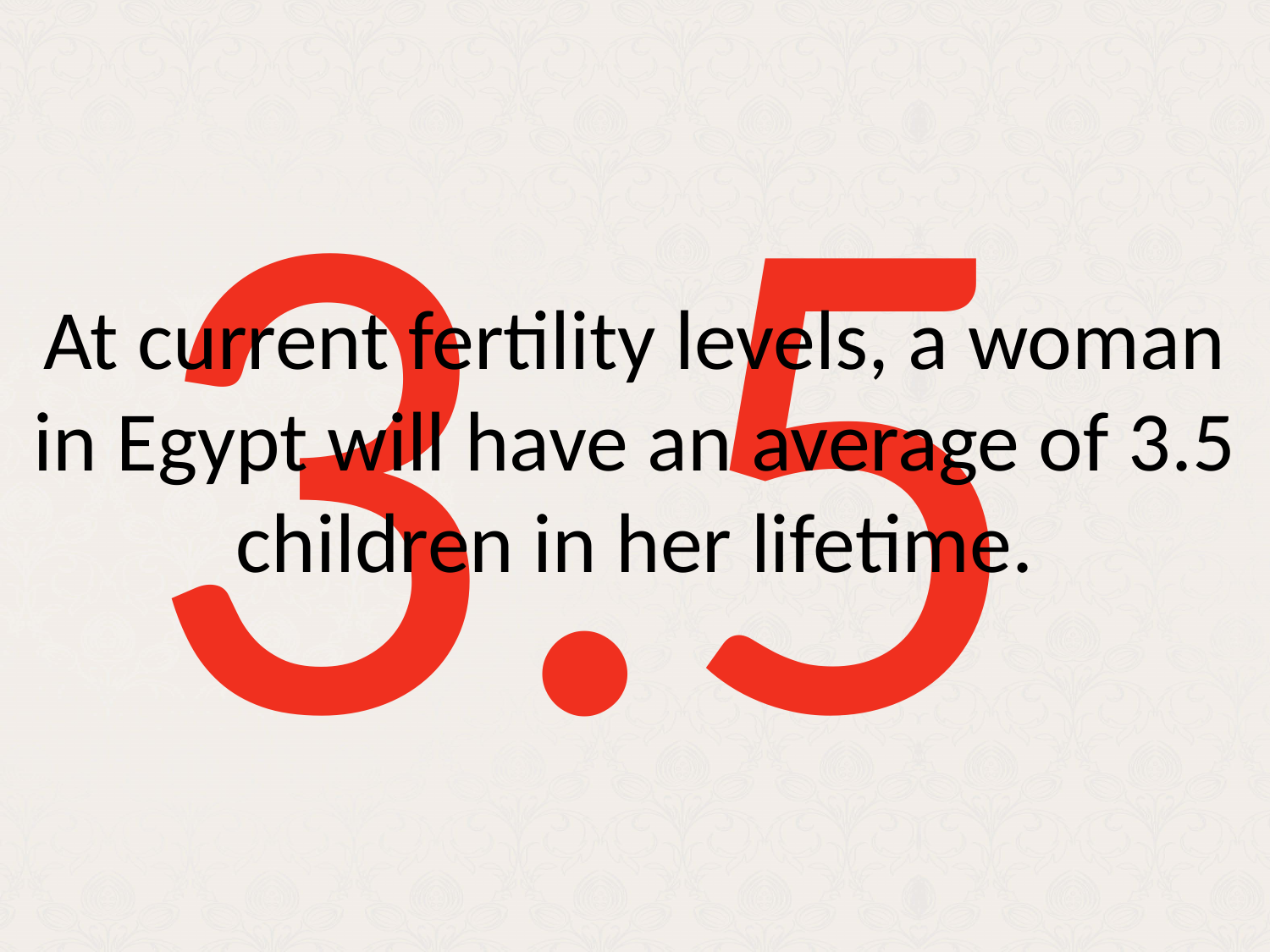

3.5
At current fertility levels, a woman in Egypt will have an average of 3.5 children in her lifetime.